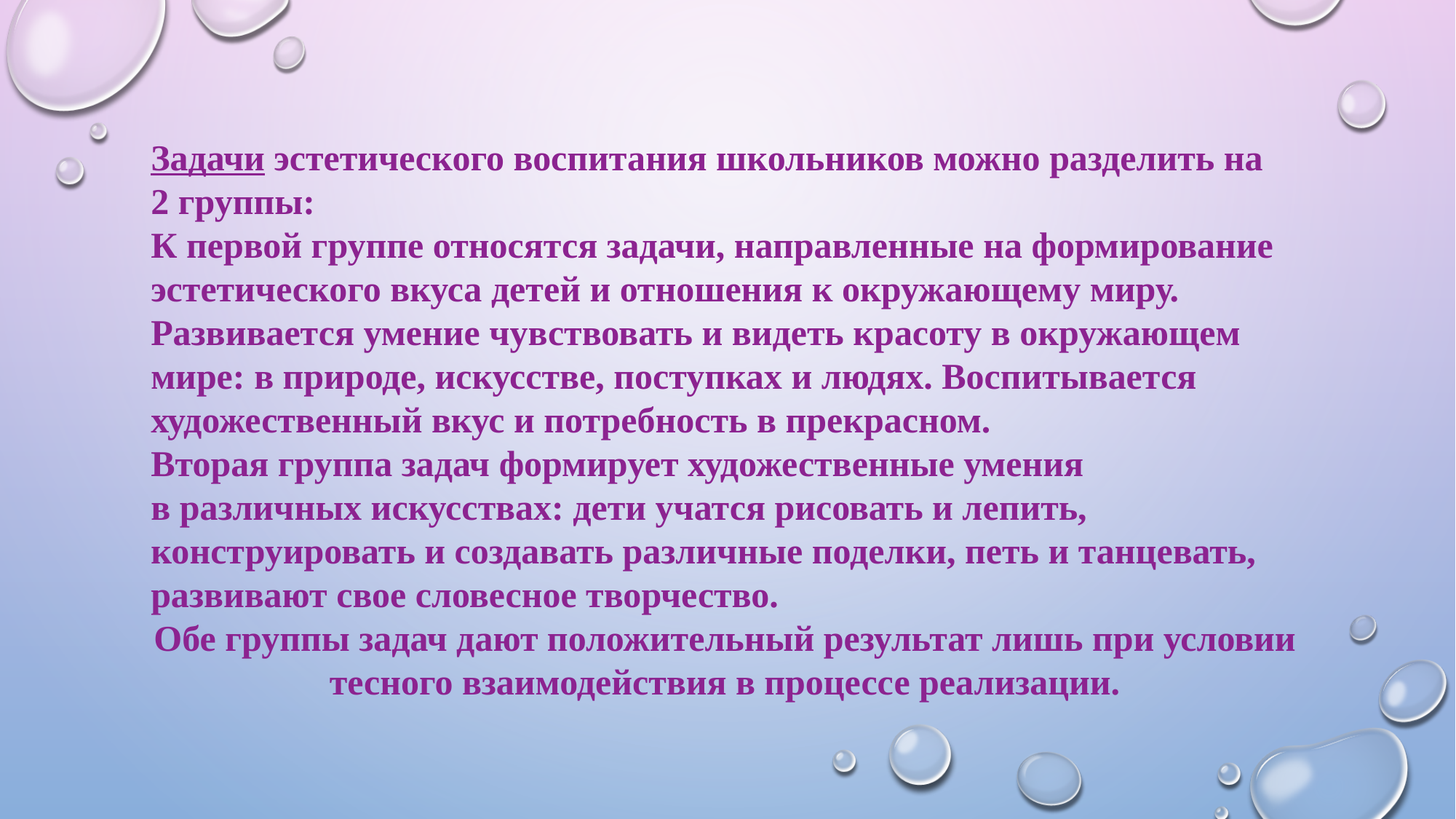

Задачи эстетического воспитания школьников можно разделить на 2 группы:
К первой группе относятся задачи, направленные на формирование эстетического вкуса детей и отношения к окружающему миру. Развивается умение чувствовать и видеть красоту в окружающем мире: в природе, искусстве, поступках и людях. Воспитывается художественный вкус и потребность в прекрасном.
Вторая группа задач формирует художественные умения в различных искусствах: дети учатся рисовать и лепить, конструировать и создавать различные поделки, петь и танцевать, развивают свое словесное творчество.
Обе группы задач дают положительный результат лишь при условии тесного взаимодействия в процессе реализации.